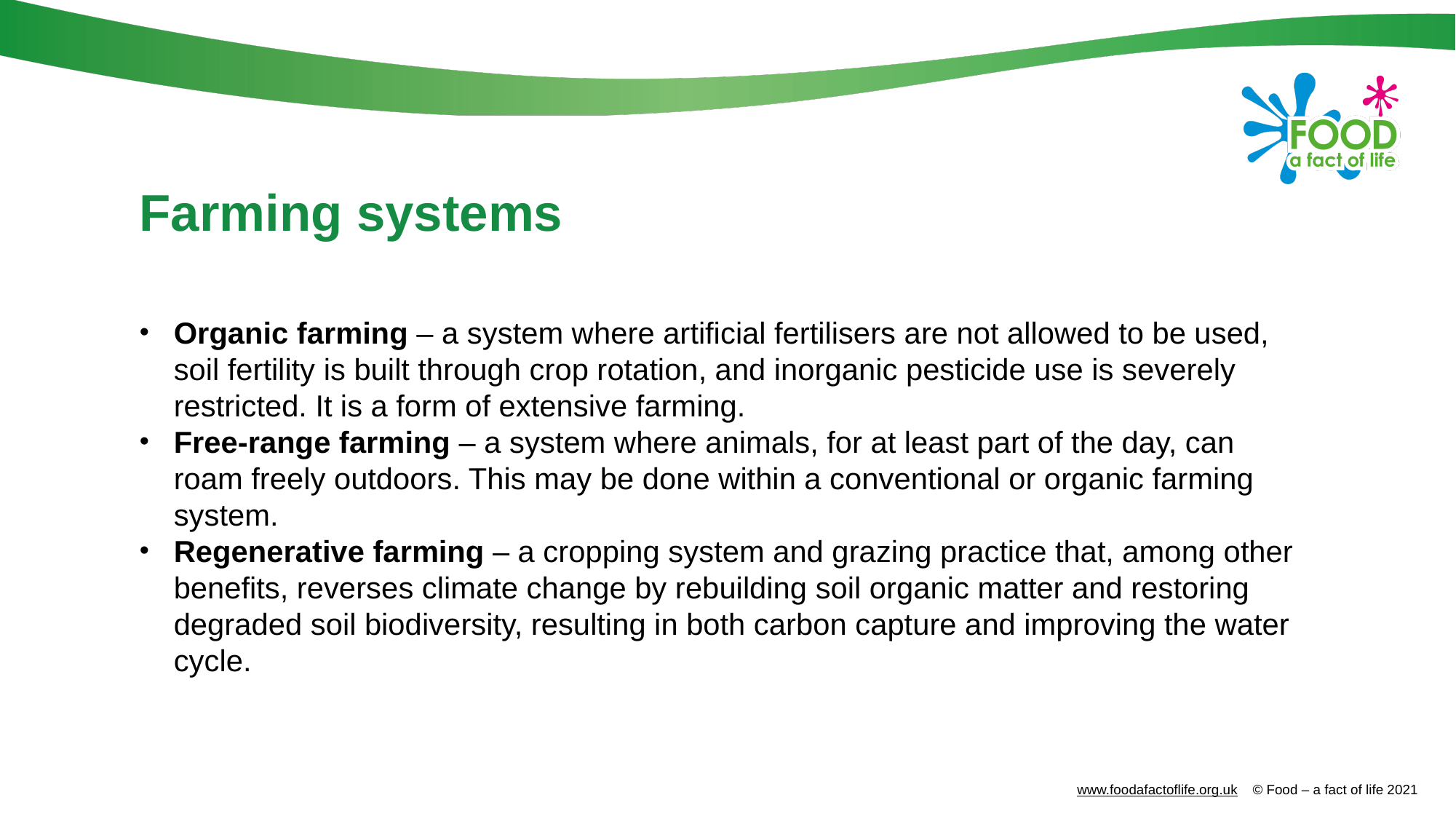

# Farming systems
Organic farming – a system where artificial fertilisers are not allowed to be used, soil fertility is built through crop rotation, and inorganic pesticide use is severely restricted. It is a form of extensive farming.
Free-range farming – a system where animals, for at least part of the day, can roam freely outdoors. This may be done within a conventional or organic farming system.
Regenerative farming – a cropping system and grazing practice that, among other benefits, reverses climate change by rebuilding soil organic matter and restoring degraded soil biodiversity, resulting in both carbon capture and improving the water cycle.